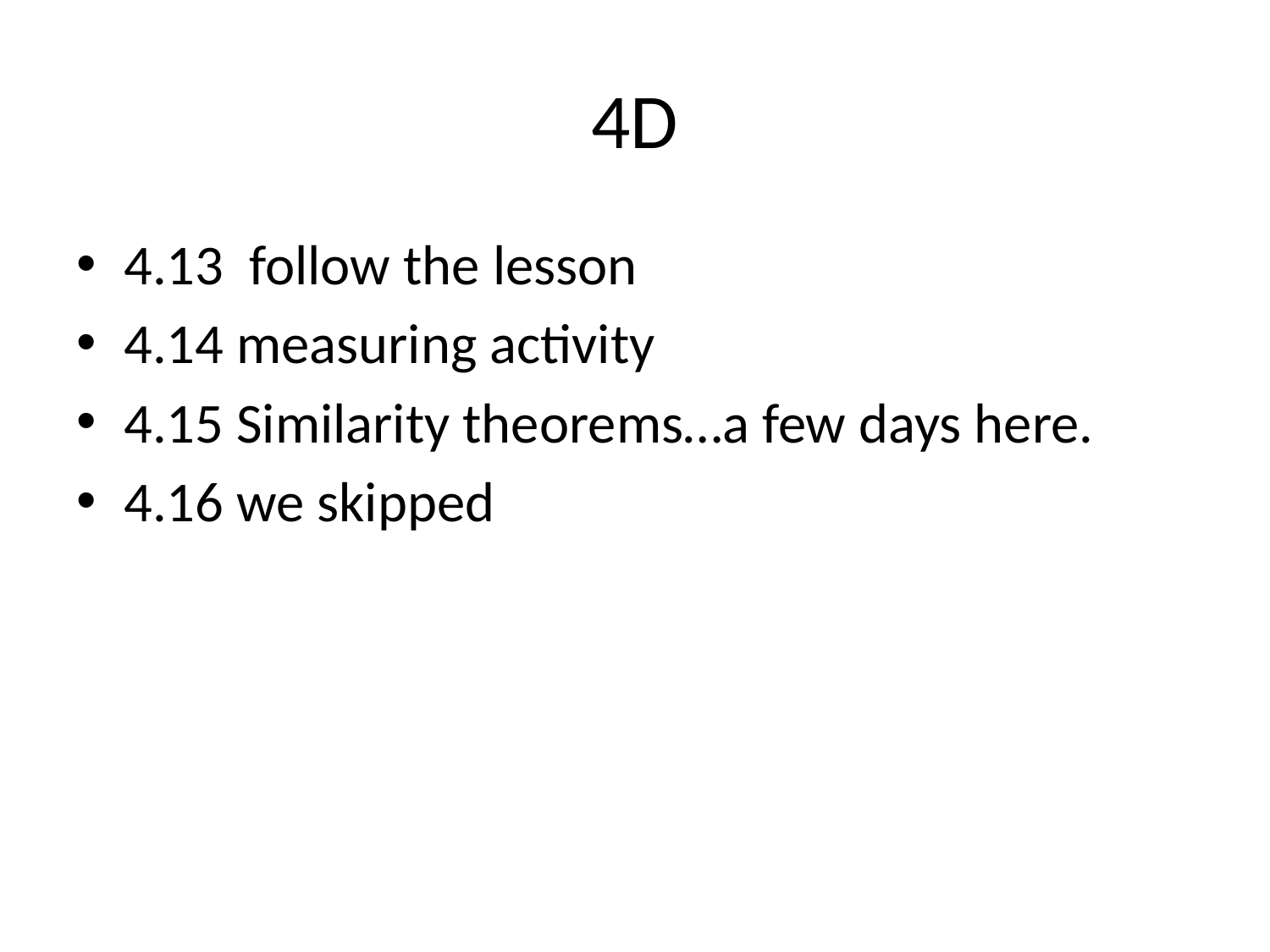

# 4D
4.13  follow the lesson
4.14 measuring activity
4.15 Similarity theorems…a few days here.
4.16 we skipped